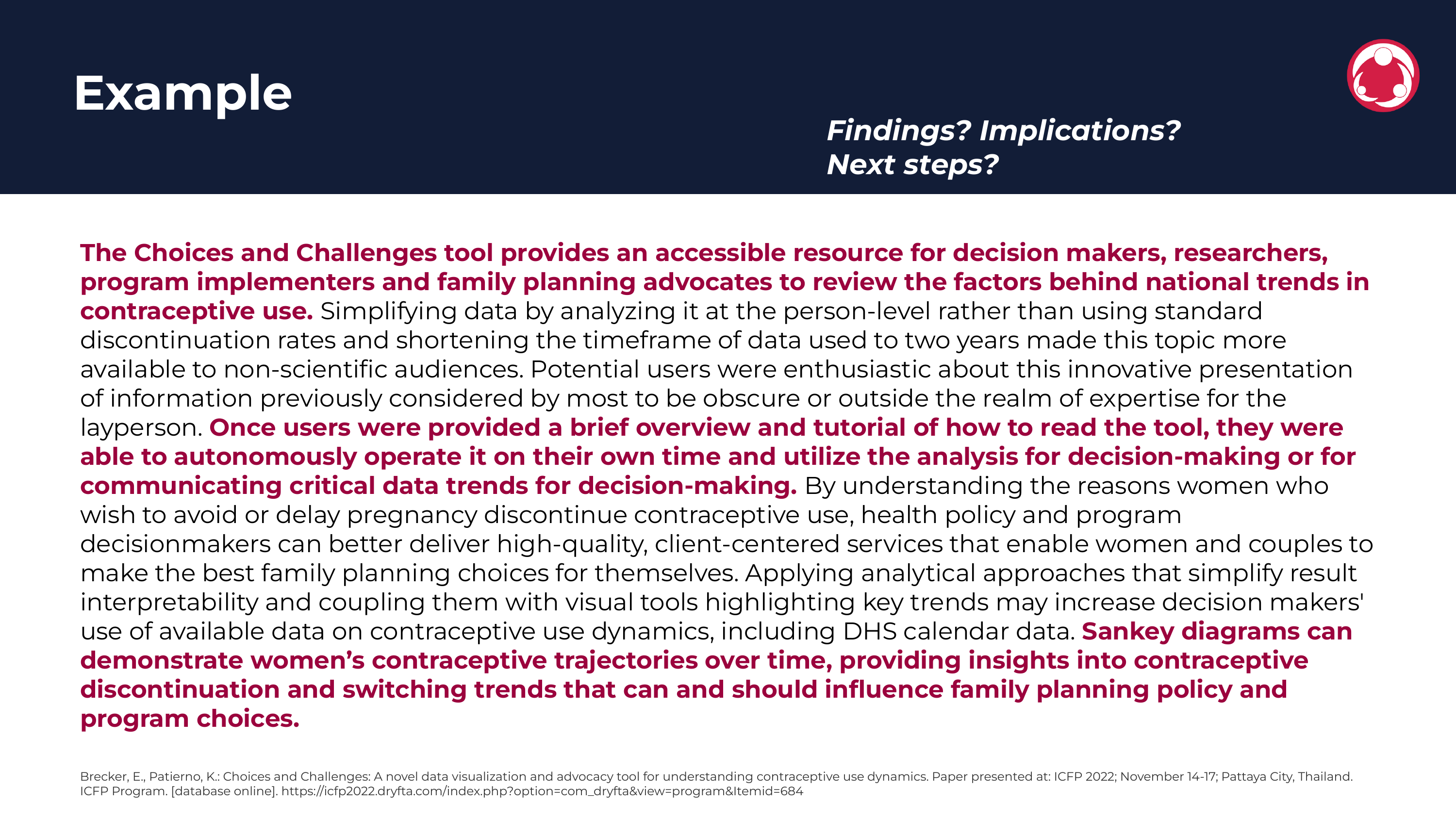

Example
Findings? Implications?
Next steps?
The Choices and Challenges tool provides an accessible resource for decision makers, researchers, program implementers and family planning advocates to review the factors behind national trends in contraceptive use. Simplifying data by analyzing it at the person-level rather than using standard discontinuation rates and shortening the timeframe of data used to two years made this topic more available to non-scientific audiences. Potential users were enthusiastic about this innovative presentation of information previously considered by most to be obscure or outside the realm of expertise for the layperson. Once users were provided a brief overview and tutorial of how to read the tool, they were able to autonomously operate it on their own time and utilize the analysis for decision-making or for communicating critical data trends for decision-making. By understanding the reasons women who wish to avoid or delay pregnancy discontinue contraceptive use, health policy and program decisionmakers can better deliver high-quality, client-centered services that enable women and couples to make the best family planning choices for themselves. Applying analytical approaches that simplify result interpretability and coupling them with visual tools highlighting key trends may increase decision makers' use of available data on contraceptive use dynamics, including DHS calendar data. Sankey diagrams can demonstrate women’s contraceptive trajectories over time, providing insights into contraceptive discontinuation and switching trends that can and should influence family planning policy and program choices.

Brecker, E., Patierno, K.: Choices and Challenges: A novel data visualization and advocacy tool for understanding contraceptive use dynamics. Paper presented at: ICFP 2022; November 14-17; Pattaya City, Thailand. ICFP Program. [database online]. https://icfp2022.dryfta.com/index.php?option=com_dryfta&view=program&Itemid=684